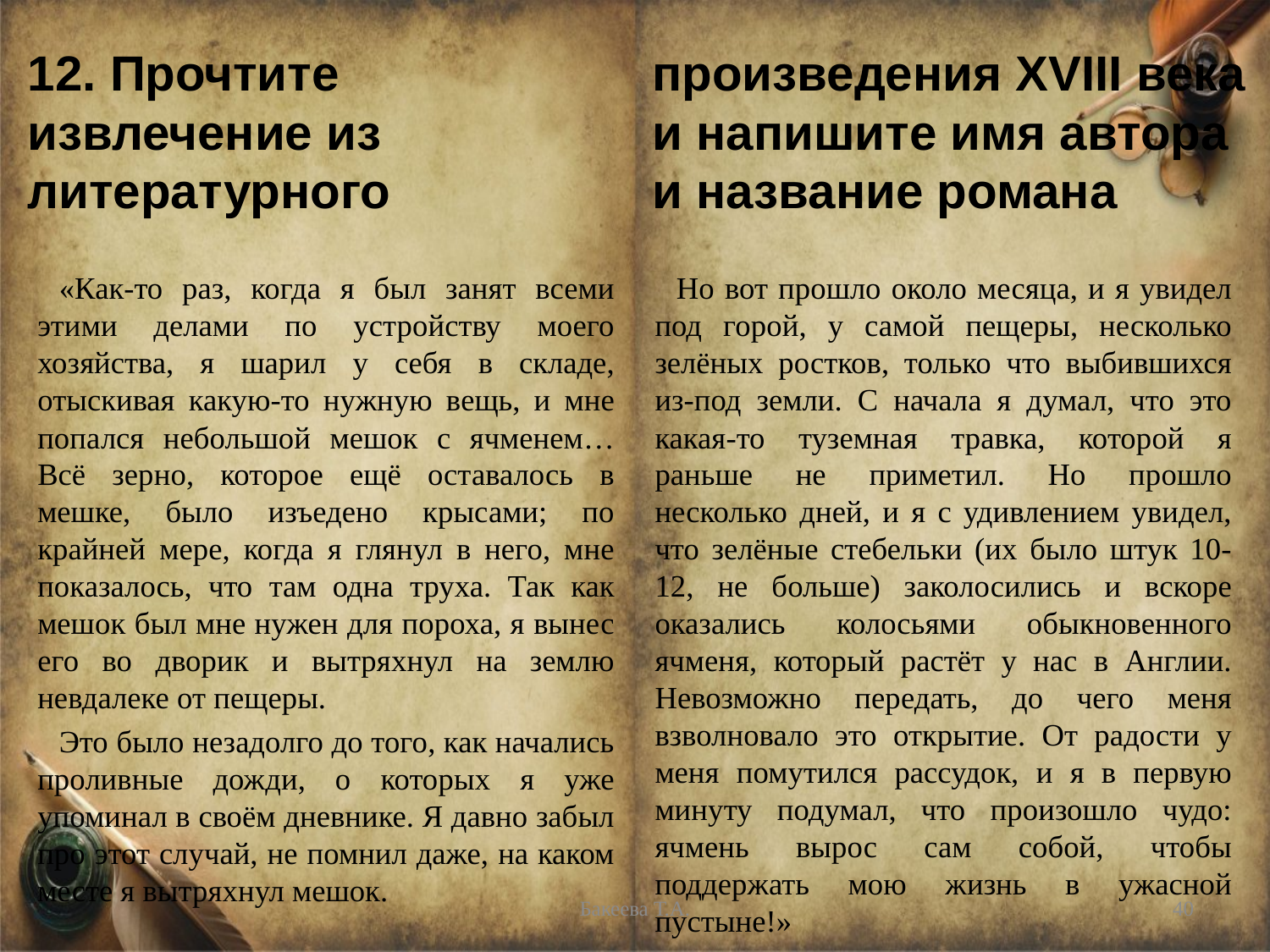

# 12. Прочтите извлечение из литературного произведения XVIII века и напишите имя автора и название романа
«Как-то раз, когда я был занят всеми этими делами по устройству моего хозяйства, я шарил у себя в складе, отыскивая какую-то нужную вещь, и мне попался небольшой мешок с ячменем… Всё зерно, которое ещё оставалось в мешке, было изъедено крысами; по крайней мере, когда я глянул в него, мне показалось, что там одна труха. Так как мешок был мне нужен для пороха, я вынес его во дворик и вытряхнул на землю невдалеке от пещеры.
Это было незадолго до того, как начались проливные дожди, о которых я уже упоминал в своём дневнике. Я давно забыл про этот случай, не помнил даже, на каком месте я вытряхнул мешок.
Но вот прошло около месяца, и я увидел под горой, у самой пещеры, несколько зелёных ростков, только что выбившихся из-под земли. С начала я думал, что это какая-то туземная травка, которой я раньше не приметил. Но прошло несколько дней, и я с удивлением увидел, что зелёные стебельки (их было штук 10-12, не больше) заколосились и вскоре оказались колосьями обыкновенного ячменя, который растёт у нас в Англии. Невозможно передать, до чего меня взволновало это открытие. От радости у меня помутился рассудок, и я в первую минуту подумал, что произошло чудо: ячмень вырос сам собой, чтобы поддержать мою жизнь в ужасной пустыне!»
Бакеева Т.А.
40